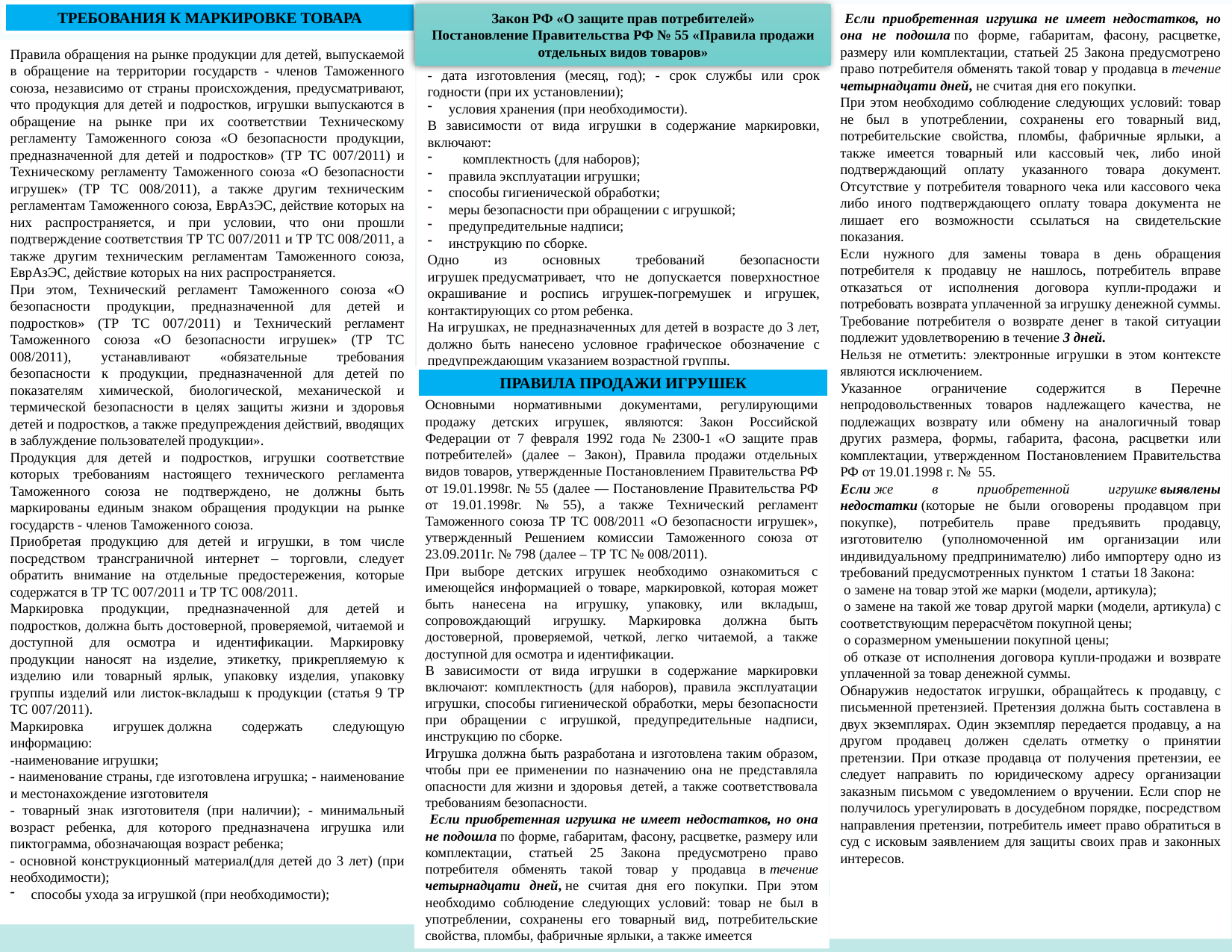

ТРЕБОВАНИЯ К МАРКИРОВКЕ ТОВАРА
Закон РФ «О защите прав потребителей»
Постановление Правительства РФ № 55 «Правила продажи отдельных видов товаров»
 Если приобретенная игрушка не имеет недостатков, но она не подошла по форме, габаритам, фасону, расцветке, размеру или комплектации, статьей 25 Закона предусмотрено право потребителя обменять такой товар у продавца в течение четырнадцати дней, не считая дня его покупки.
При этом необходимо соблюдение следующих условий: товар не был в употреблении, сохранены его товарный вид, потребительские свойства, пломбы, фабричные ярлыки, а также имеется товарный или кассовый чек, либо иной подтверждающий оплату указанного товара документ. Отсутствие у потребителя товарного чека или кассового чека либо иного подтверждающего оплату товара документа не лишает его возможности ссылаться на свидетельские показания.
Если нужного для замены товара в день обращения потребителя к продавцу не нашлось, потребитель вправе отказаться от исполнения договора купли-продажи и потребовать возврата уплаченной за игрушку денежной суммы. Требование потребителя о возврате денег в такой ситуации подлежит удовлетворению в течение 3 дней.
Нельзя не отметить: электронные игрушки в этом контексте являются исключением.
Указанное ограничение содержится в Перечне непродовольственных товаров надлежащего качества, не подлежащих возврату или обмену на аналогичный товар других размера, формы, габарита, фасона, расцветки или комплектации, утвержденном Постановлением Правительства РФ от 19.01.1998 г. №  55.
Если же в приобретенной игрушке выявлены недостатки (которые не были оговорены продавцом при покупке), потребитель праве предъявить продавцу, изготовителю (уполномоченной им организации или индивидуальному предпринимателю) либо импортеру одно из требований предусмотренных пунктом  1 статьи 18 Закона:
 о замене на товар этой же марки (модели, артикула);
 о замене на такой же товар другой марки (модели, артикула) с соответствующим перерасчётом покупной цены;
 о соразмерном уменьшении покупной цены;
 об отказе от исполнения договора купли-продажи и возврате уплаченной за товар денежной суммы.
Обнаружив недостаток игрушки, обращайтесь к продавцу, с письменной претензией. Претензия должна быть составлена в двух экземплярах. Один экземпляр передается продавцу, а на другом продавец должен сделать отметку о принятии претензии. При отказе продавца от получения претензии, ее следует направить по юридическому адресу организации заказным письмом с уведомлением о вручении. Если спор не получилось урегулировать в досудебном порядке, посредством направления претензии, потребитель имеет право обратиться в суд с исковым заявлением для защиты своих прав и законных интересов.

Правила обращения на рынке продукции для детей, выпускаемой в обращение на территории государств - членов Таможенного союза, независимо от страны происхождения, предусматривают, что продукция для детей и подростков, игрушки выпускаются в обращение на рынке при их соответствии Техническому регламенту Таможенного союза «О безопасности продукции, предназначенной для детей и подростков» (ТР ТС 007/2011) и Техническому регламенту Таможенного союза «О безопасности игрушек» (ТР ТС 008/2011), а также другим техническим регламентам Таможенного союза, ЕврАзЭС, действие которых на них распространяется, и при условии, что они прошли подтверждение соответствия ТР ТС 007/2011 и ТР ТС 008/2011, а также другим техническим регламентам Таможенного союза, ЕврАзЭС, действие которых на них распространяется.
При этом, Технический регламент Таможенного союза «О безопасности продукции, предназначенной для детей и подростков» (ТР ТС 007/2011) и Технический регламент Таможенного союза «О безопасности игрушек» (ТР ТС 008/2011), устанавливают «обязательные требования безопасности к продукции, предназначенной для детей по показателям химической, биологической, механической и термической безопасности в целях защиты жизни и здоровья детей и подростков, а также предупреждения действий, вводящих в заблуждение пользователей продукции».
Продукция для детей и подростков, игрушки соответствие которых требованиям настоящего технического регламента Таможенного союза не подтверждено, не должны быть маркированы единым знаком обращения продукции на рынке государств - членов Таможенного союза.
Приобретая продукцию для детей и игрушки, в том числе посредством трансграничной интернет – торговли, следует обратить внимание на отдельные предостережения, которые содержатся в ТР ТС 007/2011 и ТР ТС 008/2011.
Маркировка продукции, предназначенной для детей и подростков, должна быть достоверной, проверяемой, читаемой и доступной для осмотра и идентификации. Маркировку продукции наносят на изделие, этикетку, прикрепляемую к изделию или товарный ярлык, упаковку изделия, упаковку группы изделий или листок-вкладыш к продукции (статья 9 ТР ТС 007/2011).
Маркировка игрушек должна содержать следующую информацию:
-наименование игрушки;
- наименование страны, где изготовлена игрушка; - наименование и местонахождение изготовителя
- товарный знак изготовителя (при наличии); - минимальный возраст ребенка, для которого предназначена игрушка или пиктограмма, обозначающая возраст ребенка;
- основной конструкционный материал(для детей до 3 лет) (при необходимости);
способы ухода за игрушкой (при необходимости);

- дата изготовления (месяц, год); - срок службы или срок годности (при их установлении);
условия хранения (при необходимости).
В зависимости от вида игрушки в содержание маркировки, включают:
комплектность (для наборов);
правила эксплуатации игрушки;
способы гигиенической обработки;
меры безопасности при обращении с игрушкой;
предупредительные надписи;
инструкцию по сборке.
Одно из основных требований безопасности игрушек предусматривает, что не допускается поверхностное окрашивание и роспись игрушек-погремушек и игрушек, контактирующих со ртом ребенка.
На игрушках, не предназначенных для детей в возрасте до 3 лет, должно быть нанесено условное графическое обозначение с предупреждающим указанием возрастной группы.

ПРАВИЛА ПРОДАЖИ ИГРУШЕК
Основными нормативными документами, регулирующими продажу детских игрушек, являются: Закон Российской Федерации от 7 февраля 1992 года № 2300-1 «О защите прав потребителей» (далее – Закон), Правила продажи отдельных видов товаров, утвержденные Постановлением Правительства РФ от 19.01.1998г. № 55 (далее — Постановление Правительства РФ от 19.01.1998г. № 55), а также Технический регламент Таможенного союза ТР ТС 008/2011 «О безопасности игрушек», утвержденный Решением комиссии Таможенного союза от 23.09.2011г. № 798 (далее – ТР ТС № 008/2011).
При выборе детских игрушек необходимо ознакомиться с имеющейся информацией о товаре, маркировкой, которая может быть нанесена на игрушку, упаковку, или вкладыш, сопровождающий игрушку. Маркировка должна быть достоверной, проверяемой, четкой, легко читаемой, а также доступной для осмотра и идентификации.
В зависимости от вида игрушки в содержание маркировки включают: комплектность (для наборов), правила эксплуатации игрушки, способы гигиенической обработки, меры безопасности при обращении с игрушкой, предупредительные надписи, инструкцию по сборке.
Игрушка должна быть разработана и изготовлена таким образом, чтобы при ее применении по назначению она не представляла опасности для жизни и здоровья  детей, а также соответствовала требованиям безопасности.
 Если приобретенная игрушка не имеет недостатков, но она не подошла по форме, габаритам, фасону, расцветке, размеру или комплектации, статьей 25 Закона предусмотрено право потребителя обменять такой товар у продавца в течение четырнадцати дней, не считая дня его покупки. При этом необходимо соблюдение следующих условий: товар не был в употреблении, сохранены его товарный вид, потребительские свойства, пломбы, фабричные ярлыки, а также имеется